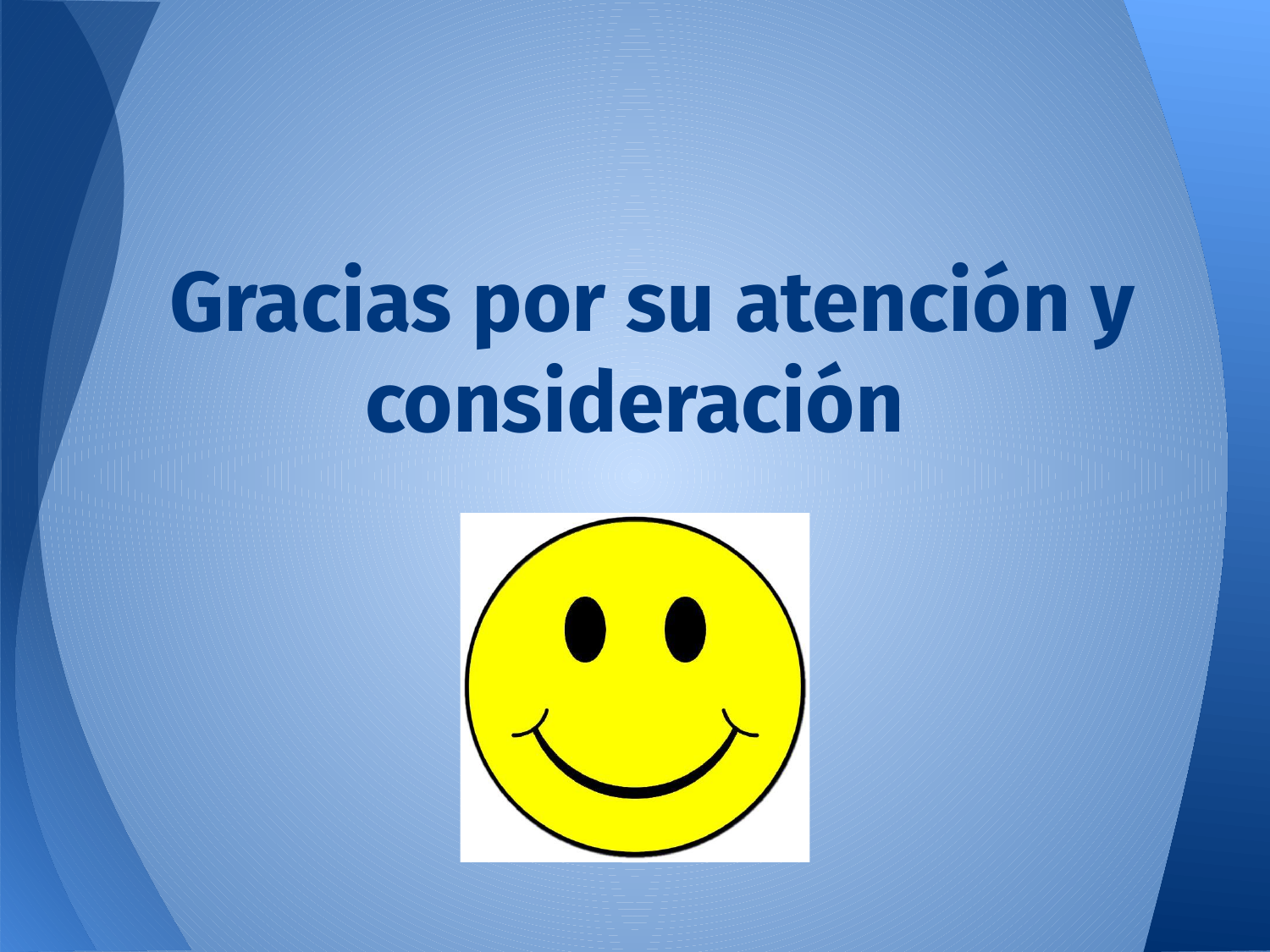

# Gracias por su atención y consideración